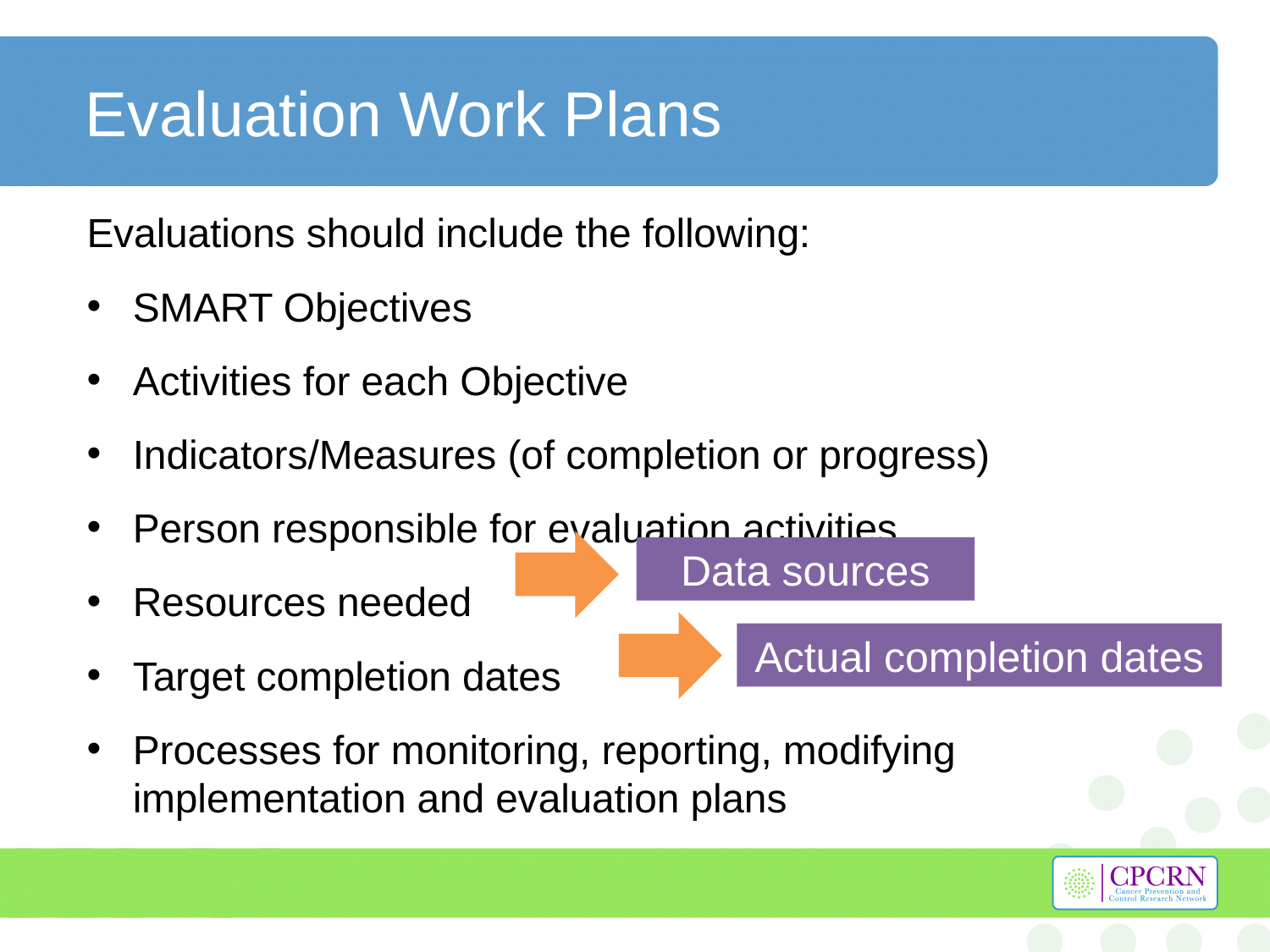

# Evaluation Work Plans
Evaluations should include the following:
SMART Objectives
Activities for each Objective
Indicators/Measures (of completion or progress)
Person responsible for evaluation activities
Resources needed
Target completion dates
Processes for monitoring, reporting, modifying implementation and evaluation plans

Data sources

Actual completion dates